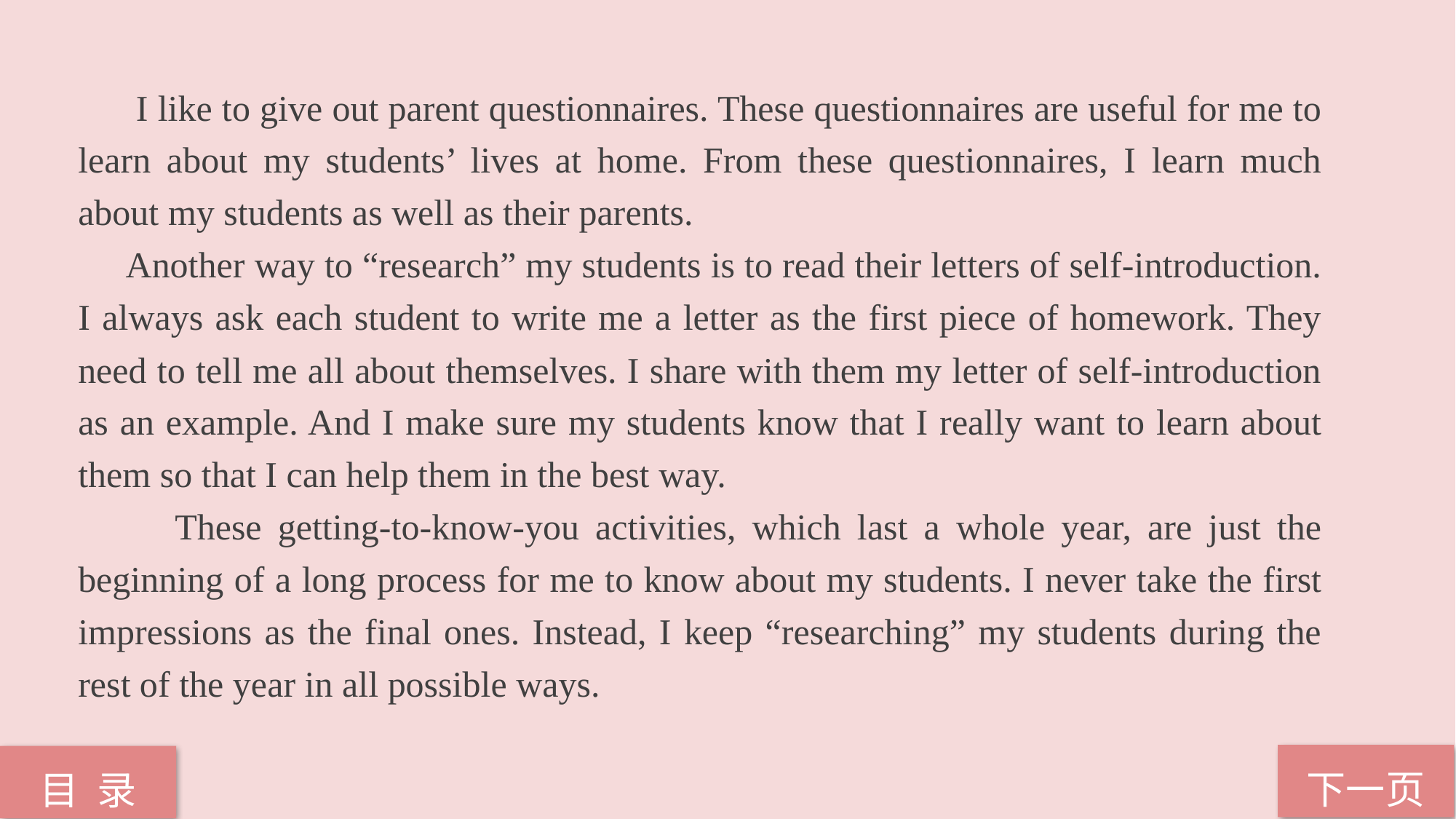

I like to give out parent questionnaires. These questionnaires are useful for me to learn about my students’ lives at home. From these questionnaires, I learn much about my students as well as their parents.
     Another way to “research” my students is to read their letters of self-introduction. I always ask each student to write me a letter as the first piece of homework. They need to tell me all about themselves. I share with them my letter of self-introduction as an example. And I make sure my students know that I really want to learn about them so that I can help them in the best way.
      These getting-to-know-you activities, which last a whole year, are just the beginning of a long process for me to know about my students. I never take the first impressions as the final ones. Instead, I keep “researching” my students during the rest of the year in all possible ways.